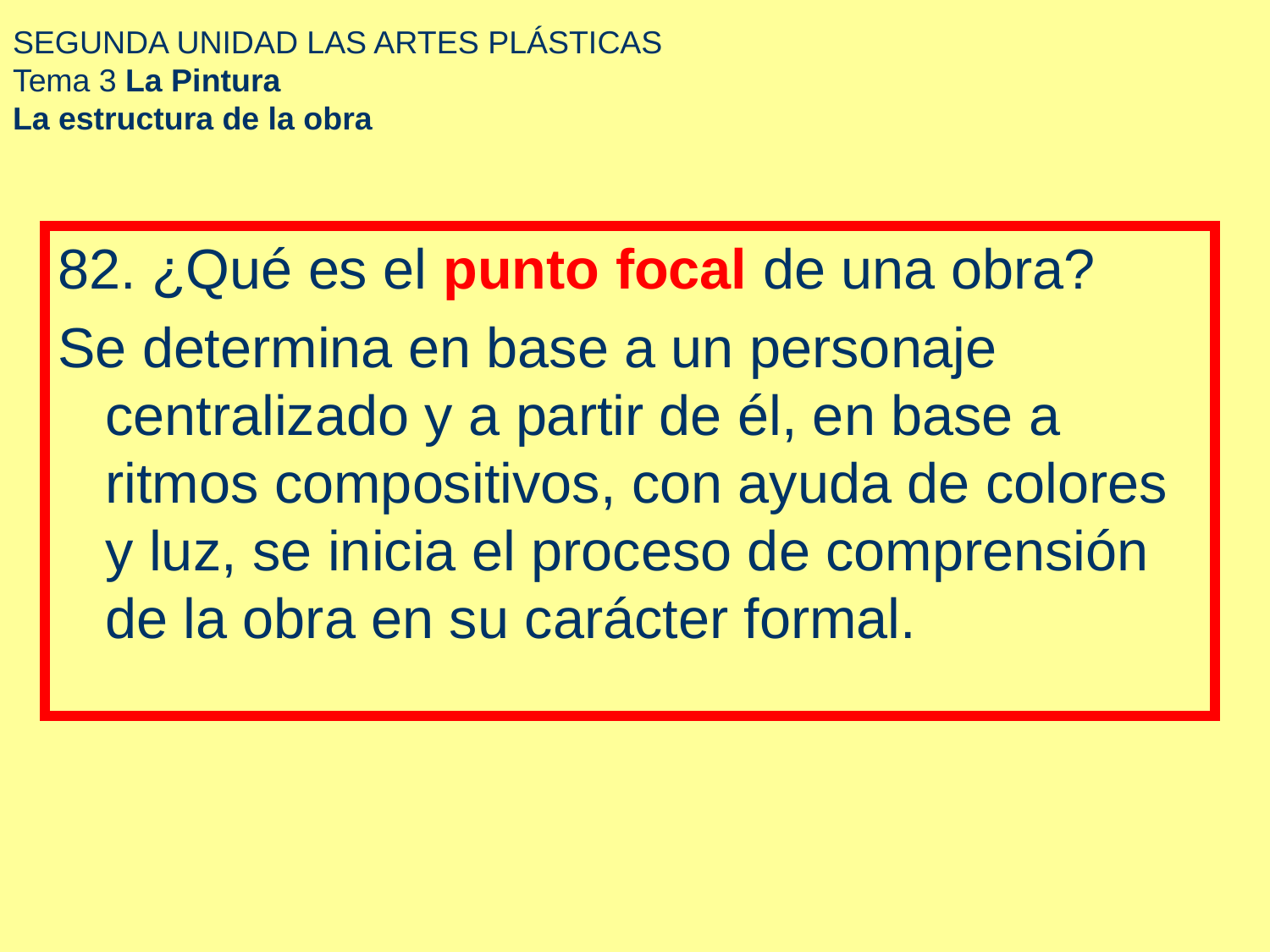

# SEGUNDA UNIDAD LAS ARTES PLÁSTICAS Tema 3 La Pintura La estructura de la obra
82. ¿Qué es el punto focal de una obra?
Se determina en base a un personaje centralizado y a partir de él, en base a ritmos compositivos, con ayuda de colores y luz, se inicia el proceso de comprensión de la obra en su carácter formal.